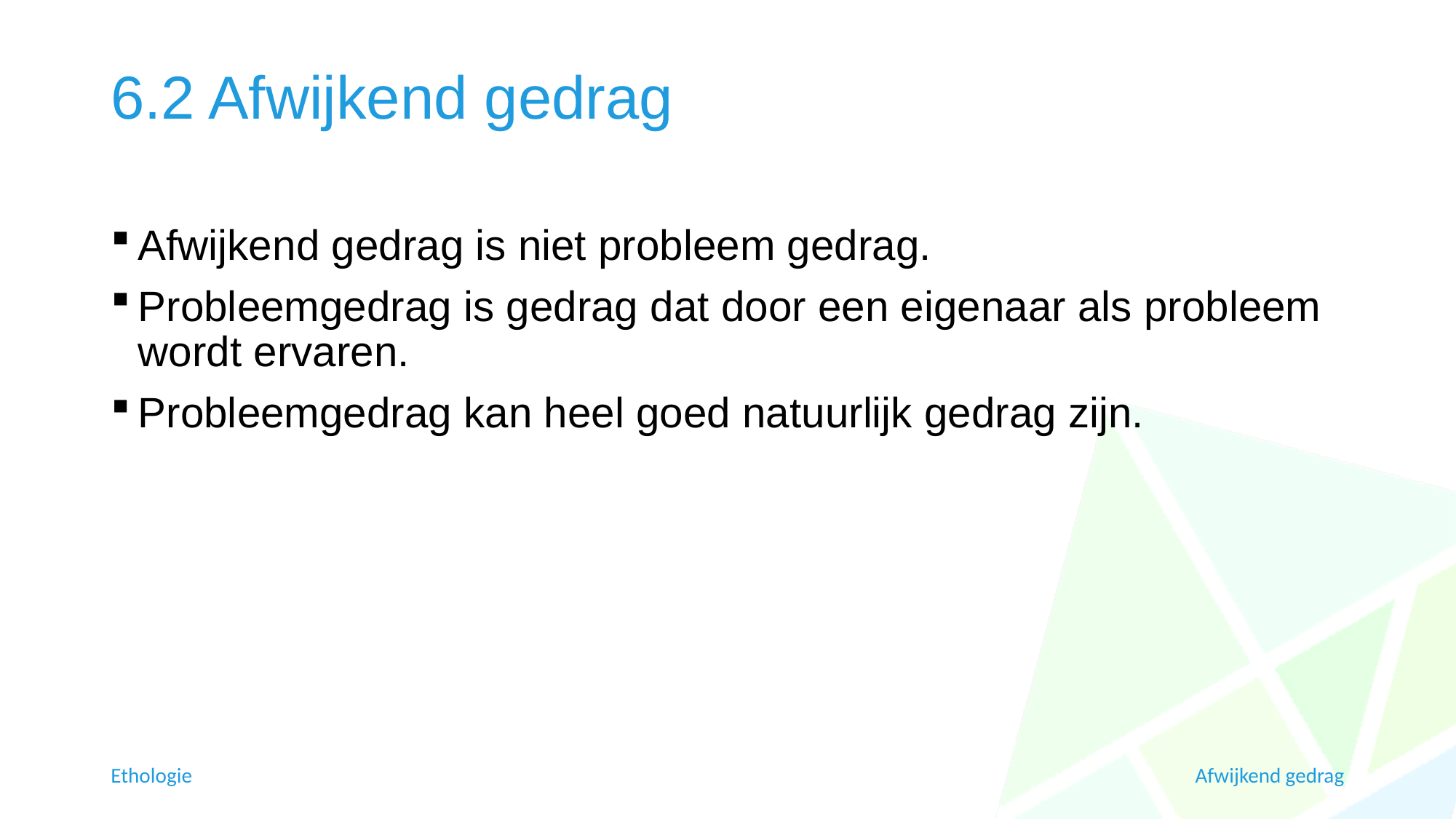

# 6.2 Afwijkend gedrag
Afwijkend gedrag is niet probleem gedrag.
Probleemgedrag is gedrag dat door een eigenaar als probleem wordt ervaren.
Probleemgedrag kan heel goed natuurlijk gedrag zijn.

Ethologie
Afwijkend gedrag